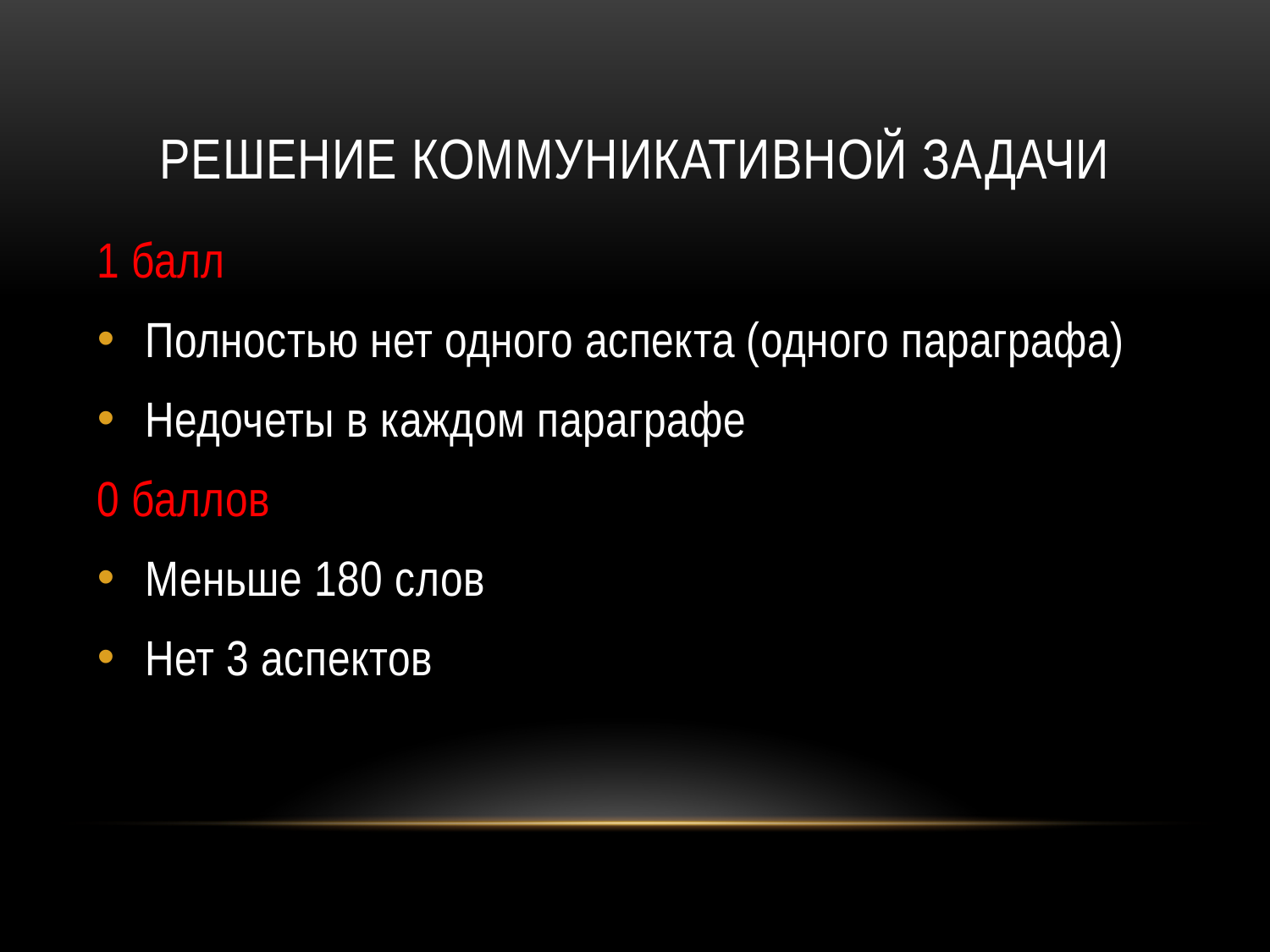

# Решение коммуникативной задачи
1 балл
Полностью нет одного аспекта (одного параграфа)
Недочеты в каждом параграфе
0 баллов
Меньше 180 слов
Нет 3 аспектов